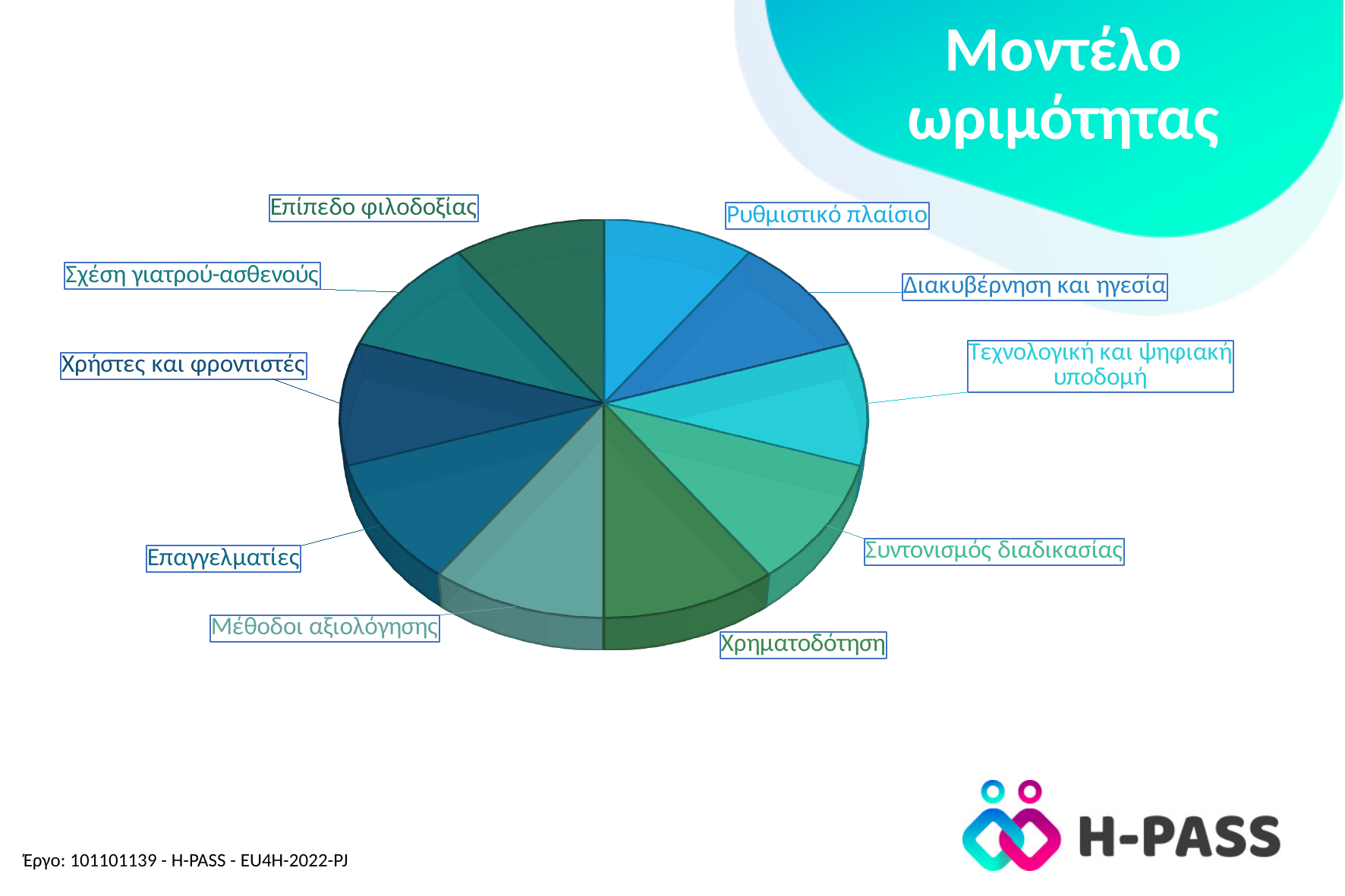

# Μοντέλο ωριμότητας

[unsupported chart]

Έργο: 101101139 - H-PASS - EU4H-2022-PJ